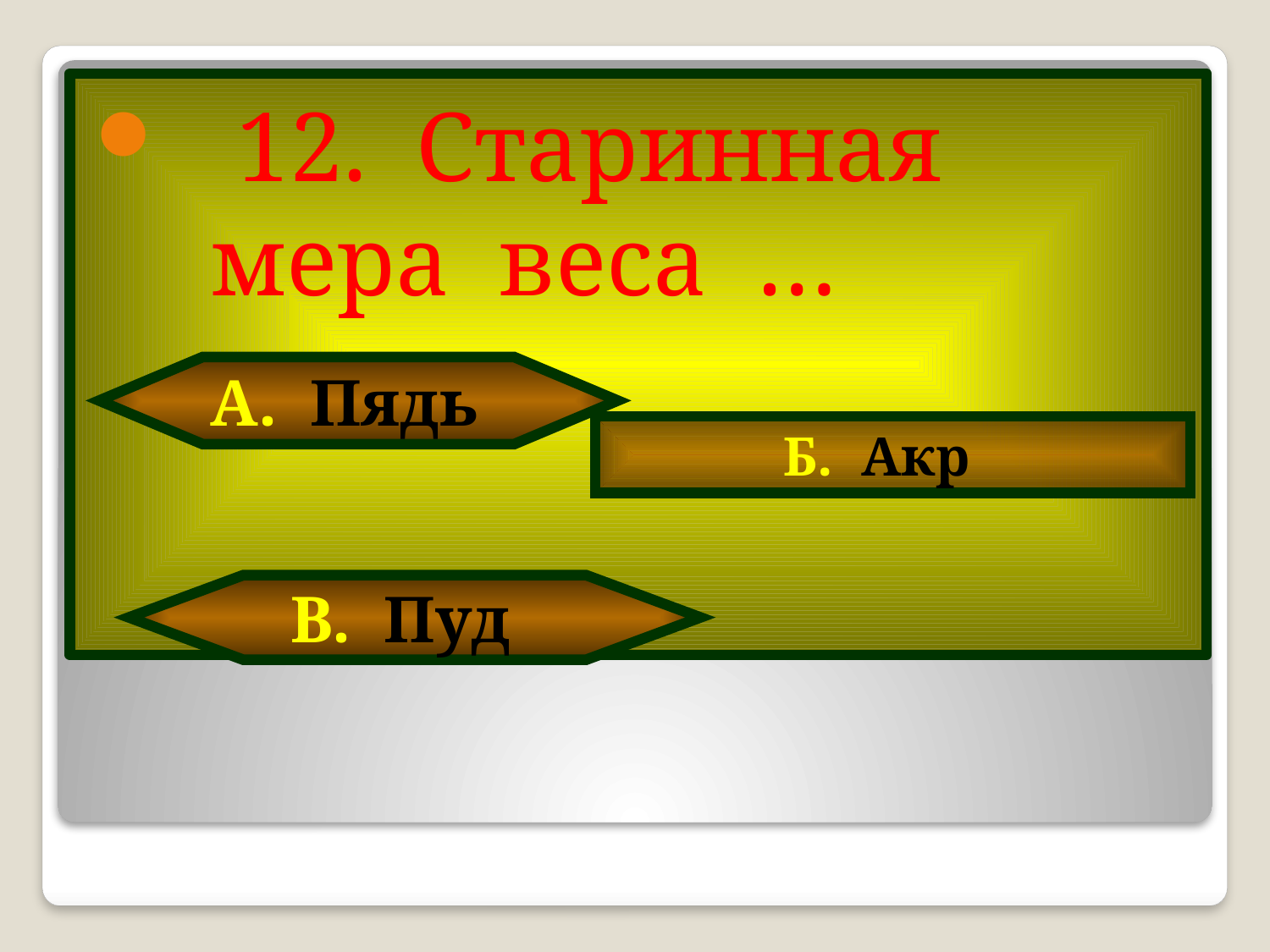

12.  Старинная  мера  веса  …
А.  Пядь
# Б.  Акр
В.  Пуд